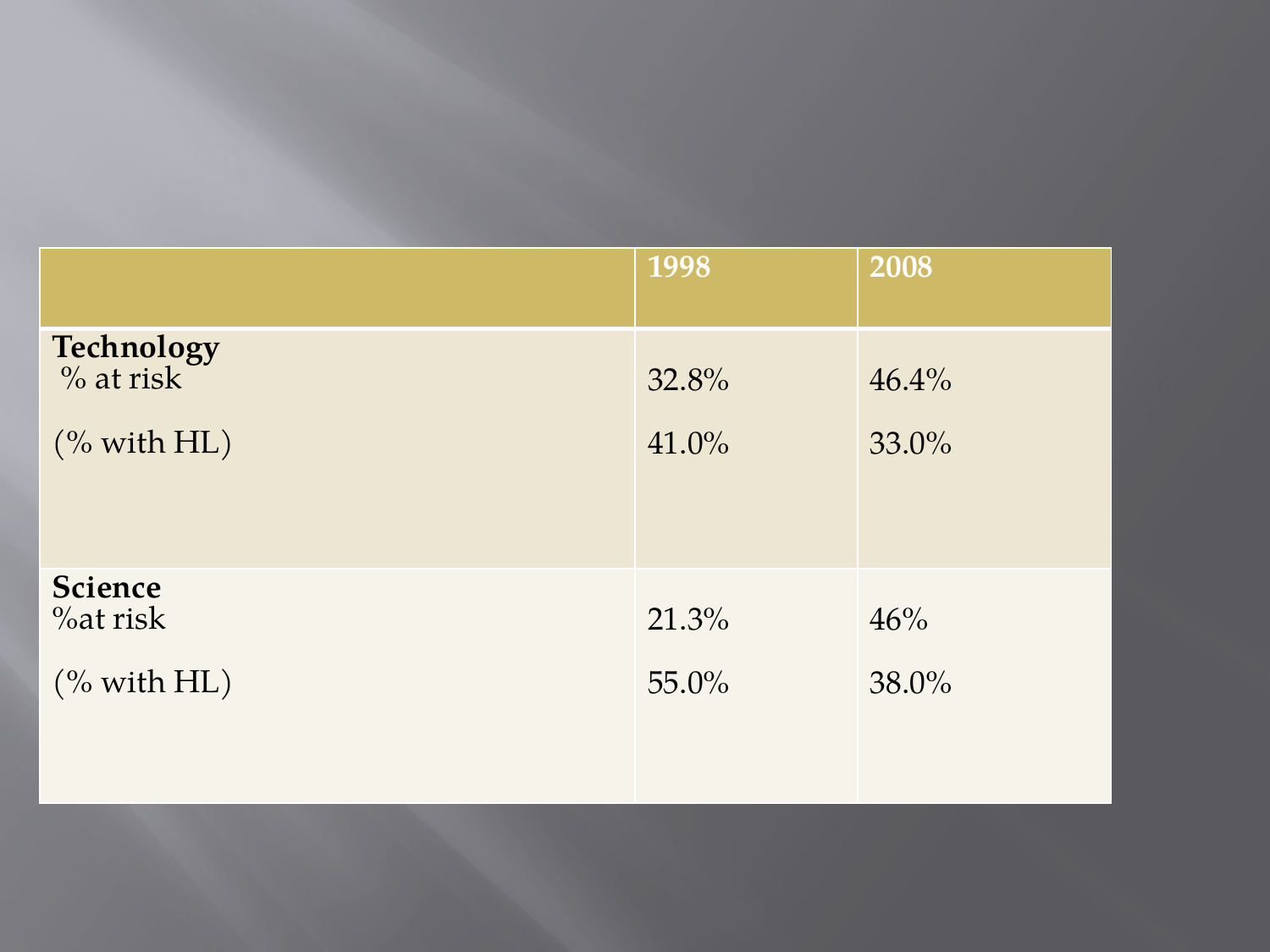

#
|  | 1998 | 2008 |
| --- | --- | --- |
| Technology % at risk (% with HL) | 32.8% 41.0% | 46.4% 33.0% |
| Science %at risk (% with HL) | 21.3% 55.0% | 46% 38.0% |